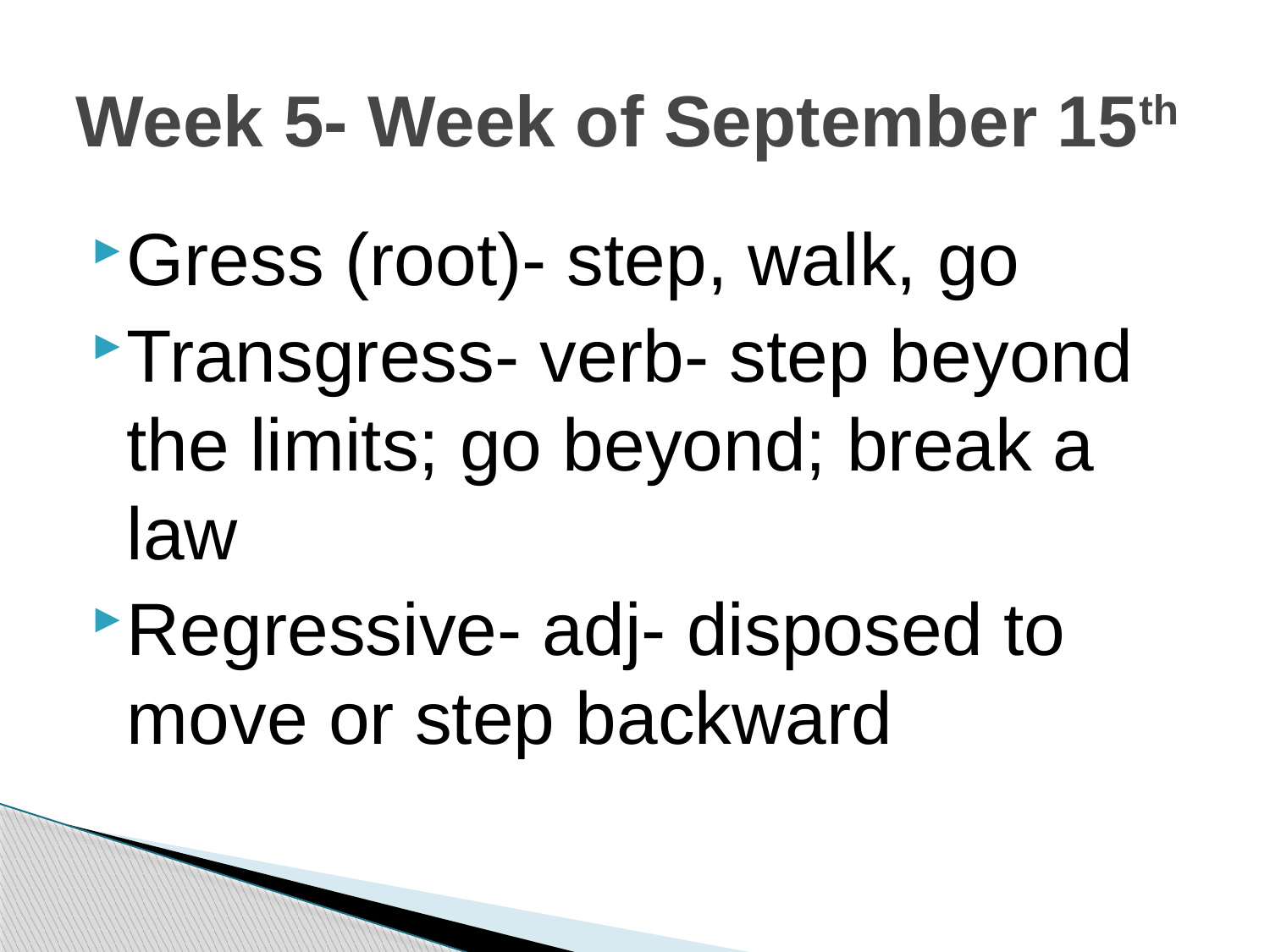

# Week 5- Week of September 15th
Gress (root)- step, walk, go
Transgress- verb- step beyond the limits; go beyond; break a law
Regressive- adj- disposed to move or step backward